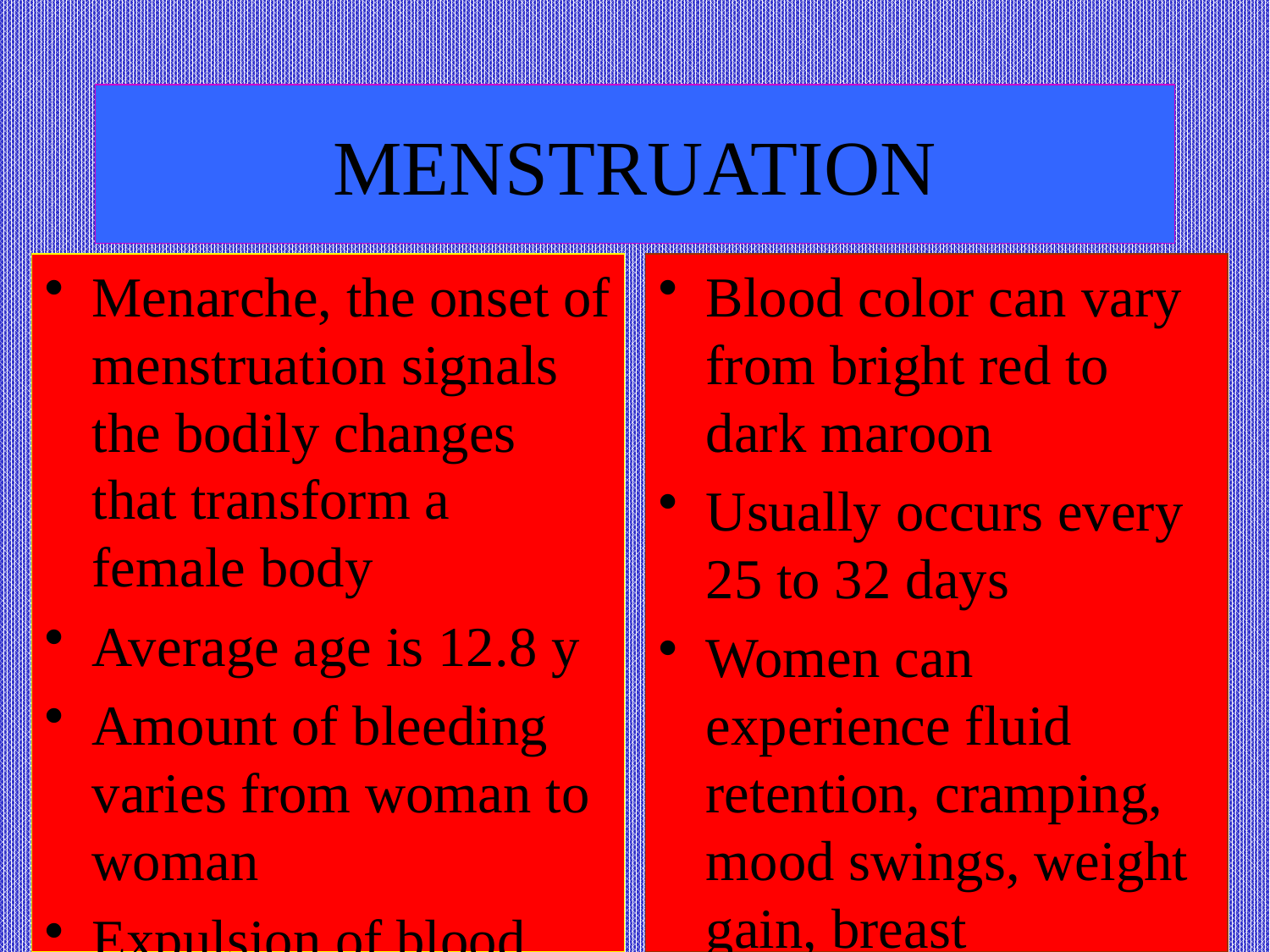

# MENSTRUATION
Menarche, the onset of menstruation signals the bodily changes that transform a female body
Average age is 12.8 y
Amount of bleeding varies from woman to woman
Expulsion of blood clots
Blood color can vary from bright red to dark maroon
Usually occurs every 25 to 32 days
Women can experience fluid retention, cramping, mood swings, weight gain, breast tenderness, diarrhea, and constipation